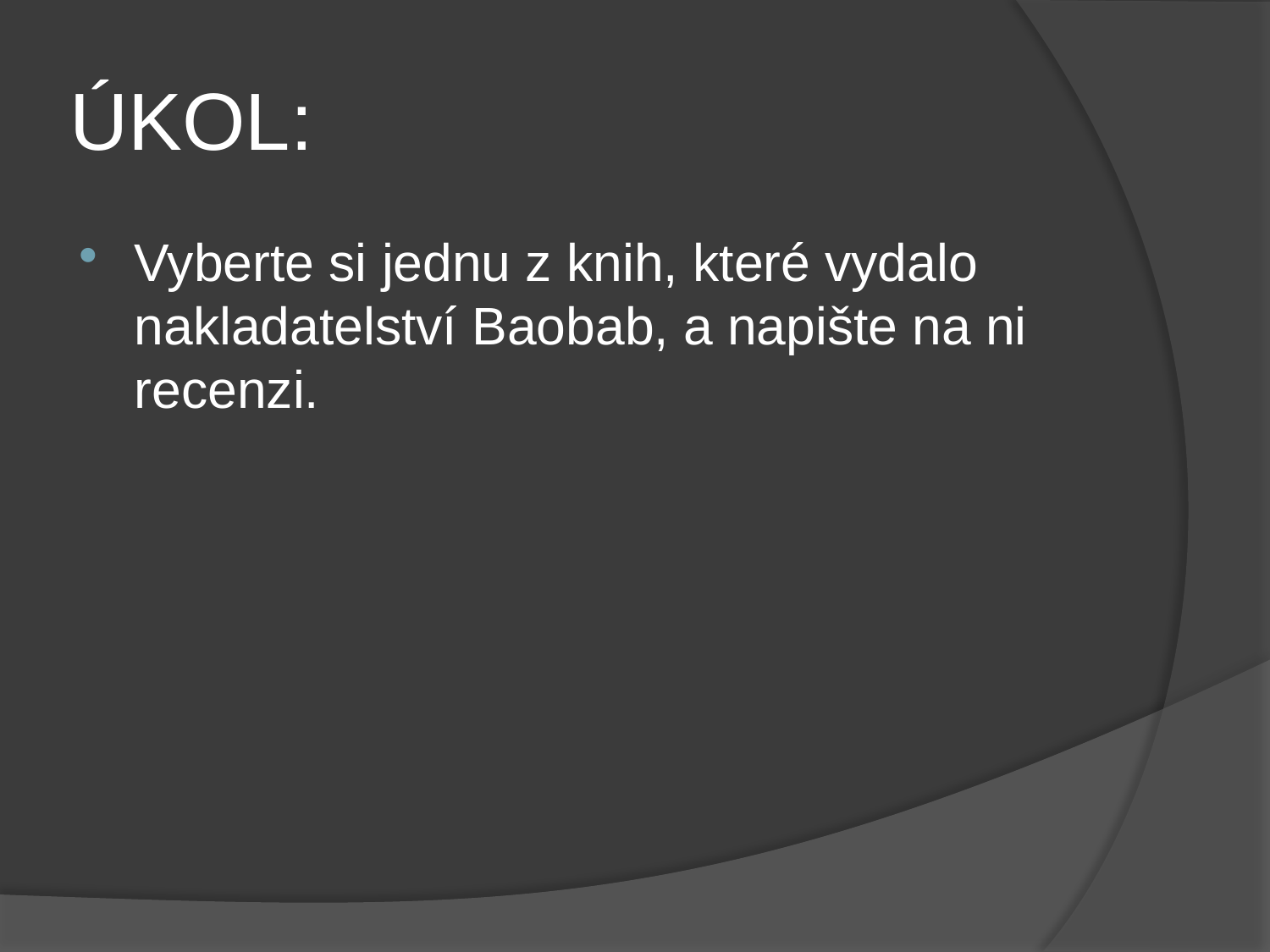

# ÚKOL:
Vyberte si jednu z knih, které vydalo nakladatelství Baobab, a napište na ni recenzi.